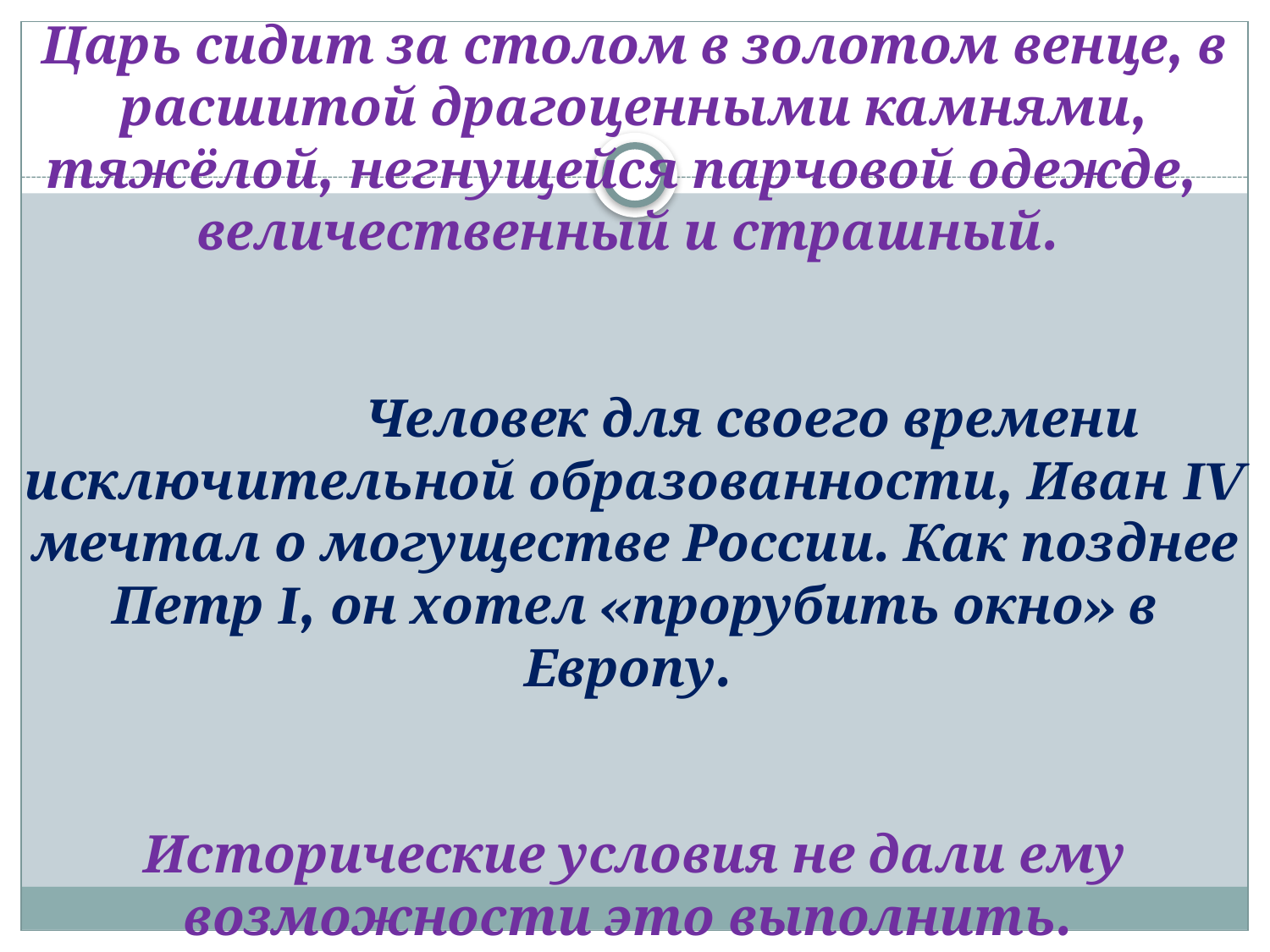

# Царь сидит за столом в золотом венце, в расшитой драгоценными камнями, тяжёлой, негнущейся парчовой одежде,   величественный и страшный. Человек для своего времени исключительной образованности, Иван IV мечтал о могуществе России. Как позднее Петр I, он хотел «прорубить окно» в Европу. Исторические условия не дали ему возможности это выполнить.